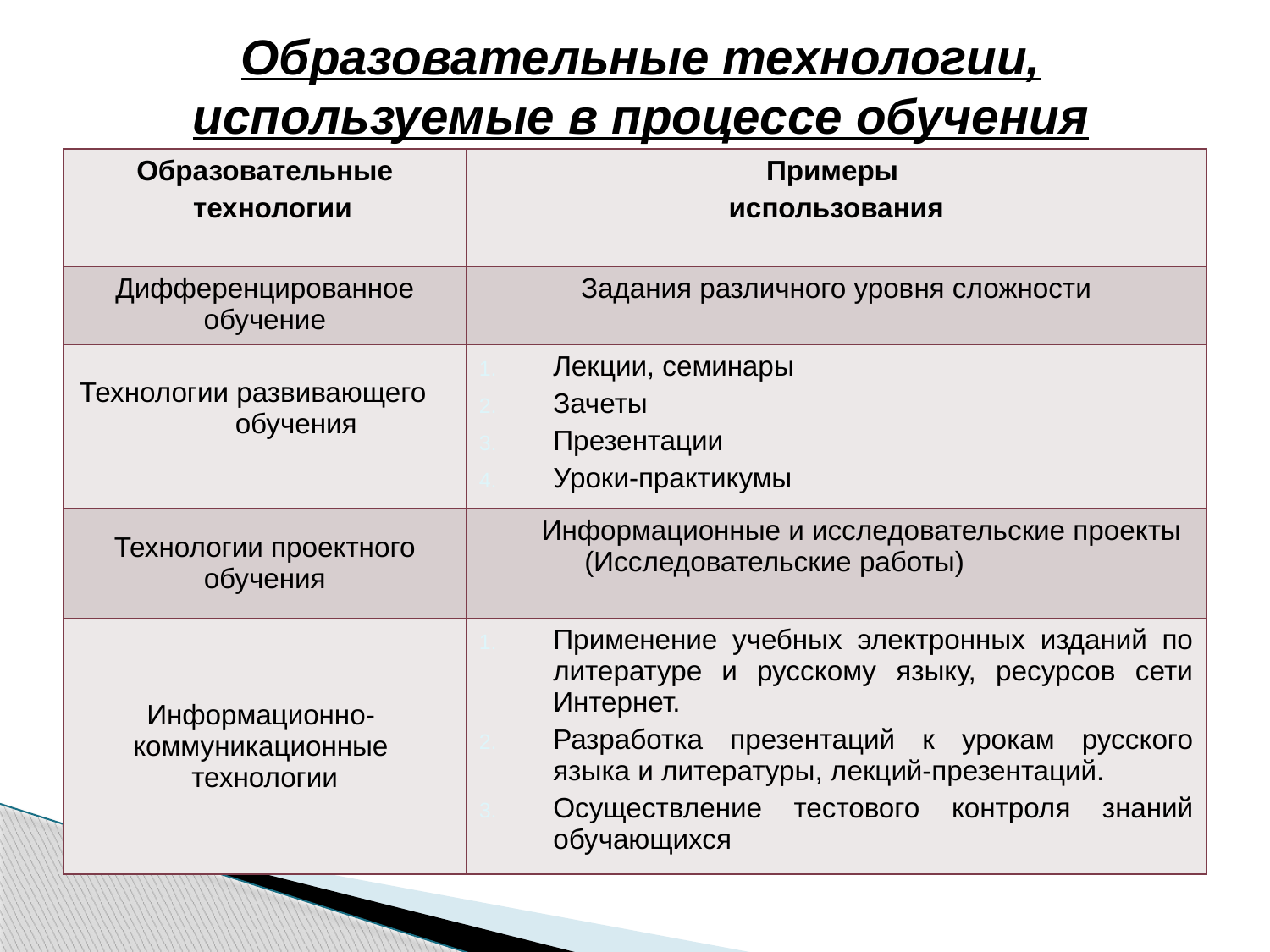

# Образовательные технологии, используемые в процессе обучения
| Образовательные технологии | Примеры использования |
| --- | --- |
| Дифференцированное обучение | Задания различного уровня сложности |
| Технологии развивающего обучения | Лекции, семинары Зачеты Презентации Уроки-практикумы |
| Технологии проектного обучения | Информационные и исследовательские проекты (Исследовательские работы) |
| Информационно- коммуникационные технологии | Применение учебных электронных изданий по литературе и русскому языку, ресурсов сети Интернет. Разработка презентаций к урокам русского языка и литературы, лекций-презентаций. Осуществление тестового контроля знаний обучающихся |